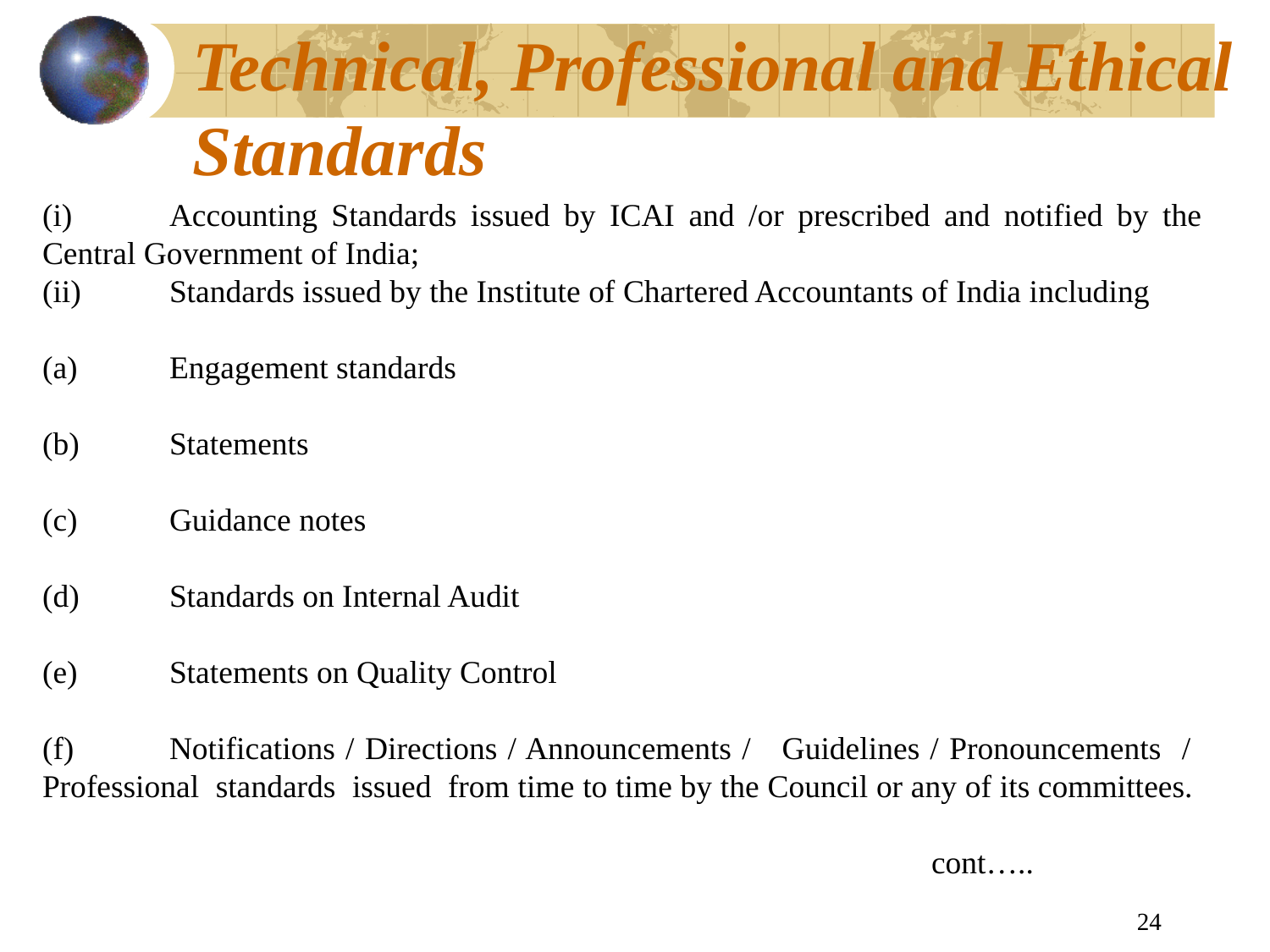

# Technical, Professional and Ethical Standards
(i)	Accounting Standards issued by ICAI and /or prescribed and notified by the Central Government of India;
(ii)	Standards issued by the Institute of Chartered Accountants of India including

(a)	Engagement standards

(b)	Statements

(c)	Guidance notes

(d)	Standards on Internal Audit

(e)	Statements on Quality Control

(f)	Notifications / Directions / Announcements /   Guidelines / Pronouncements  /  Professional  standards  issued  from time to time by the Council or any of its committees.                                                                                                                                    								cont…..

24